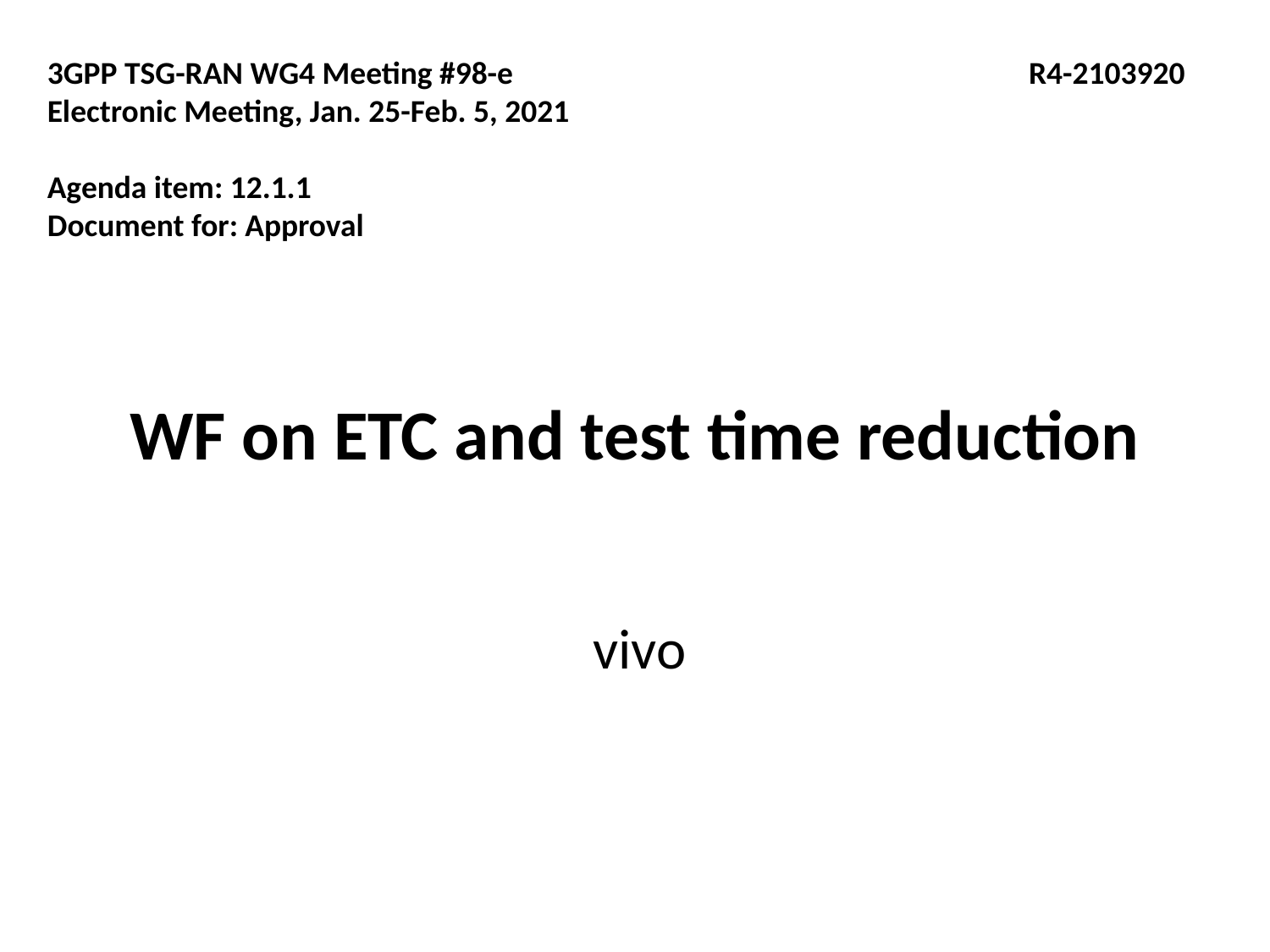

3GPP TSG-RAN WG4 Meeting #98-e	                                                                  R4-2103920
Electronic Meeting, Jan. 25-Feb. 5, 2021

Agenda item: 12.1.1
Document for: Approval

# WF on ETC and test time reduction
vivo